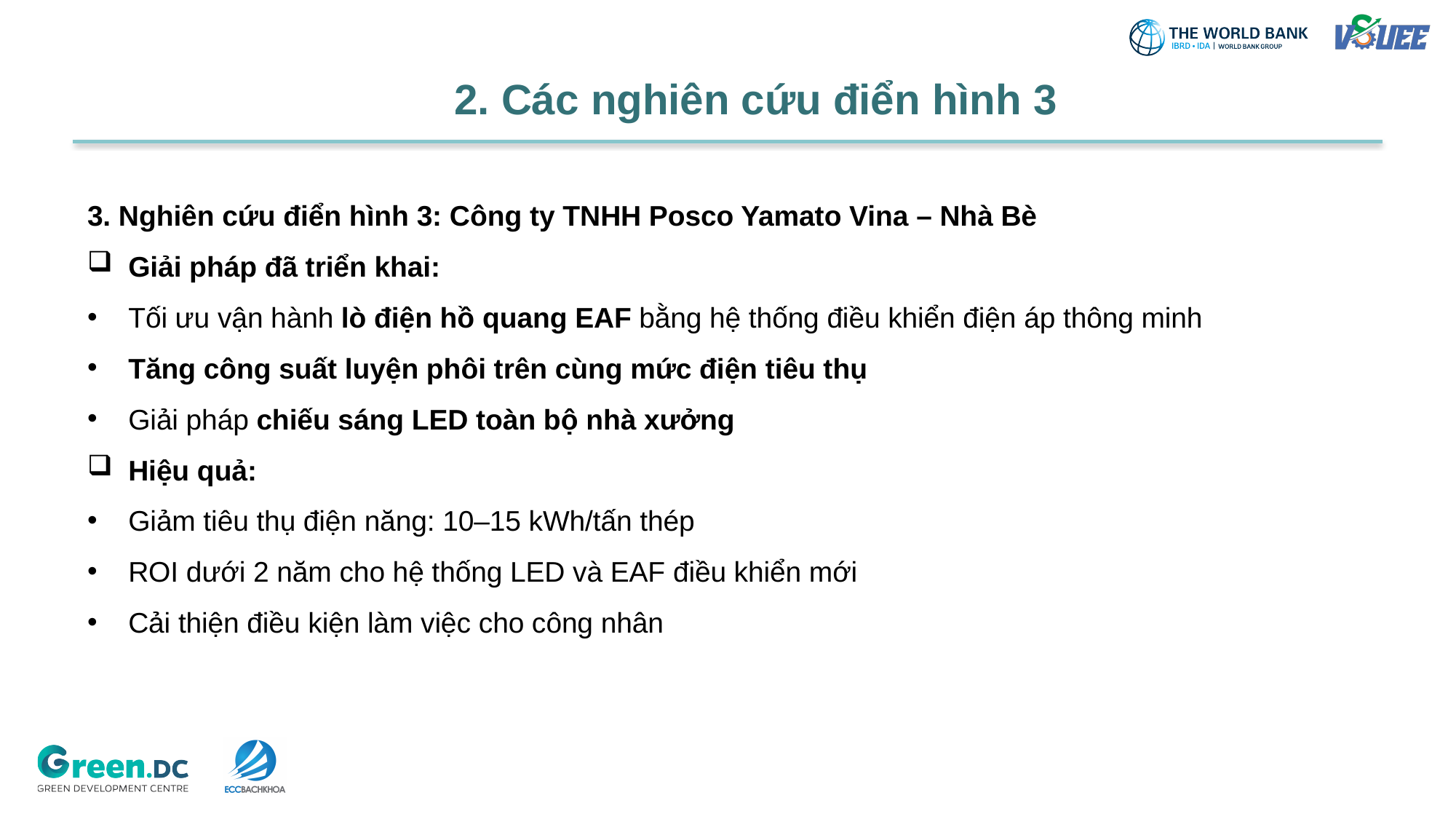

2. Các nghiên cứu điển hình 3
3. Nghiên cứu điển hình 3: Công ty TNHH Posco Yamato Vina – Nhà Bè
Giải pháp đã triển khai:
Tối ưu vận hành lò điện hồ quang EAF bằng hệ thống điều khiển điện áp thông minh
Tăng công suất luyện phôi trên cùng mức điện tiêu thụ
Giải pháp chiếu sáng LED toàn bộ nhà xưởng
Hiệu quả:
Giảm tiêu thụ điện năng: 10–15 kWh/tấn thép
ROI dưới 2 năm cho hệ thống LED và EAF điều khiển mới
Cải thiện điều kiện làm việc cho công nhân